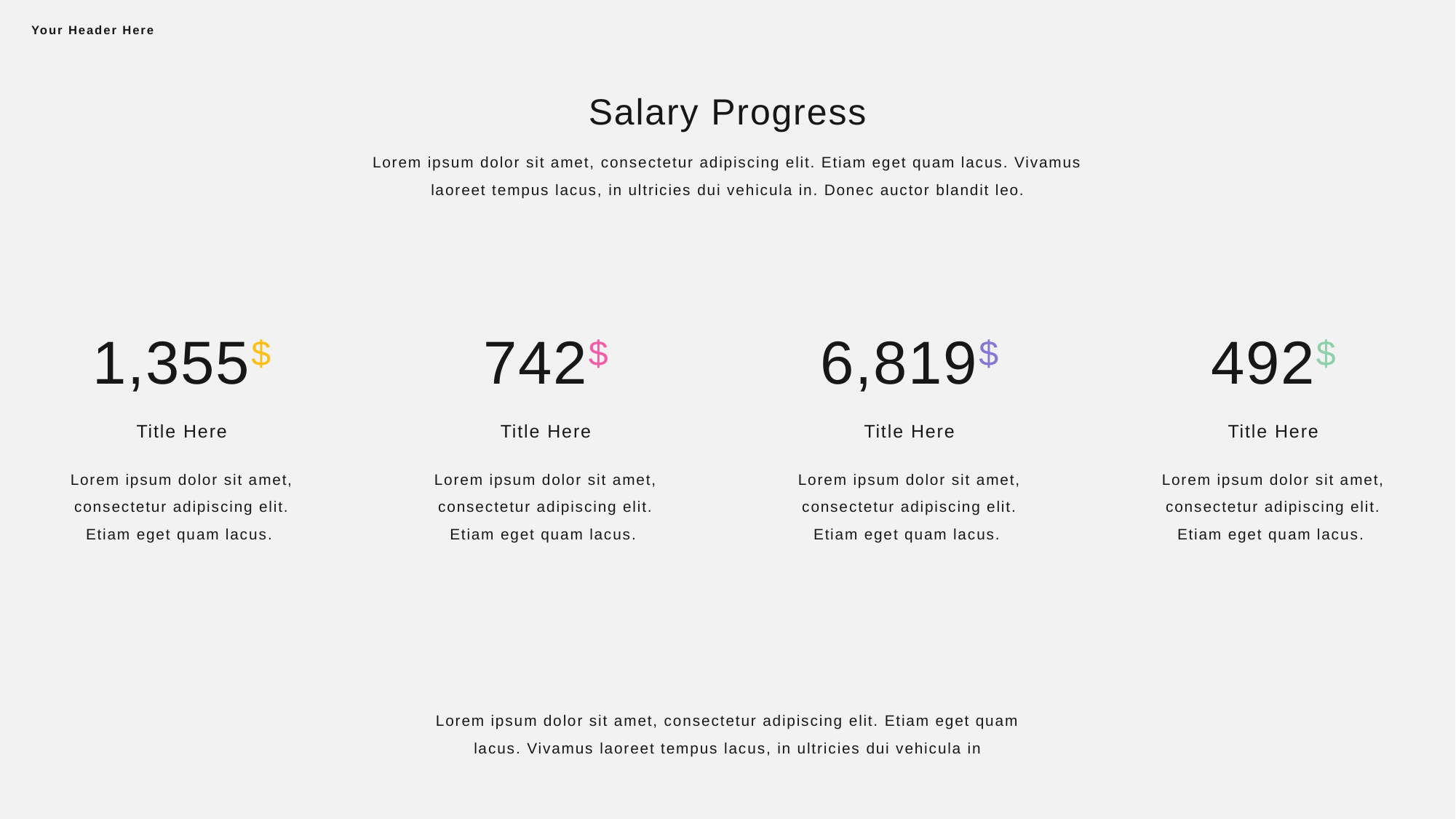

Your Header Here
Salary Progress
Lorem ipsum dolor sit amet, consectetur adipiscing elit. Etiam eget quam lacus. Vivamus laoreet tempus lacus, in ultricies dui vehicula in. Donec auctor blandit leo.
1,355$
742$
6,819$
492$
Title Here
Title Here
Title Here
Title Here
Lorem ipsum dolor sit amet, consectetur adipiscing elit. Etiam eget quam lacus.
Lorem ipsum dolor sit amet, consectetur adipiscing elit. Etiam eget quam lacus.
Lorem ipsum dolor sit amet, consectetur adipiscing elit. Etiam eget quam lacus.
Lorem ipsum dolor sit amet, consectetur adipiscing elit. Etiam eget quam lacus.
Lorem ipsum dolor sit amet, consectetur adipiscing elit. Etiam eget quam lacus. Vivamus laoreet tempus lacus, in ultricies dui vehicula in